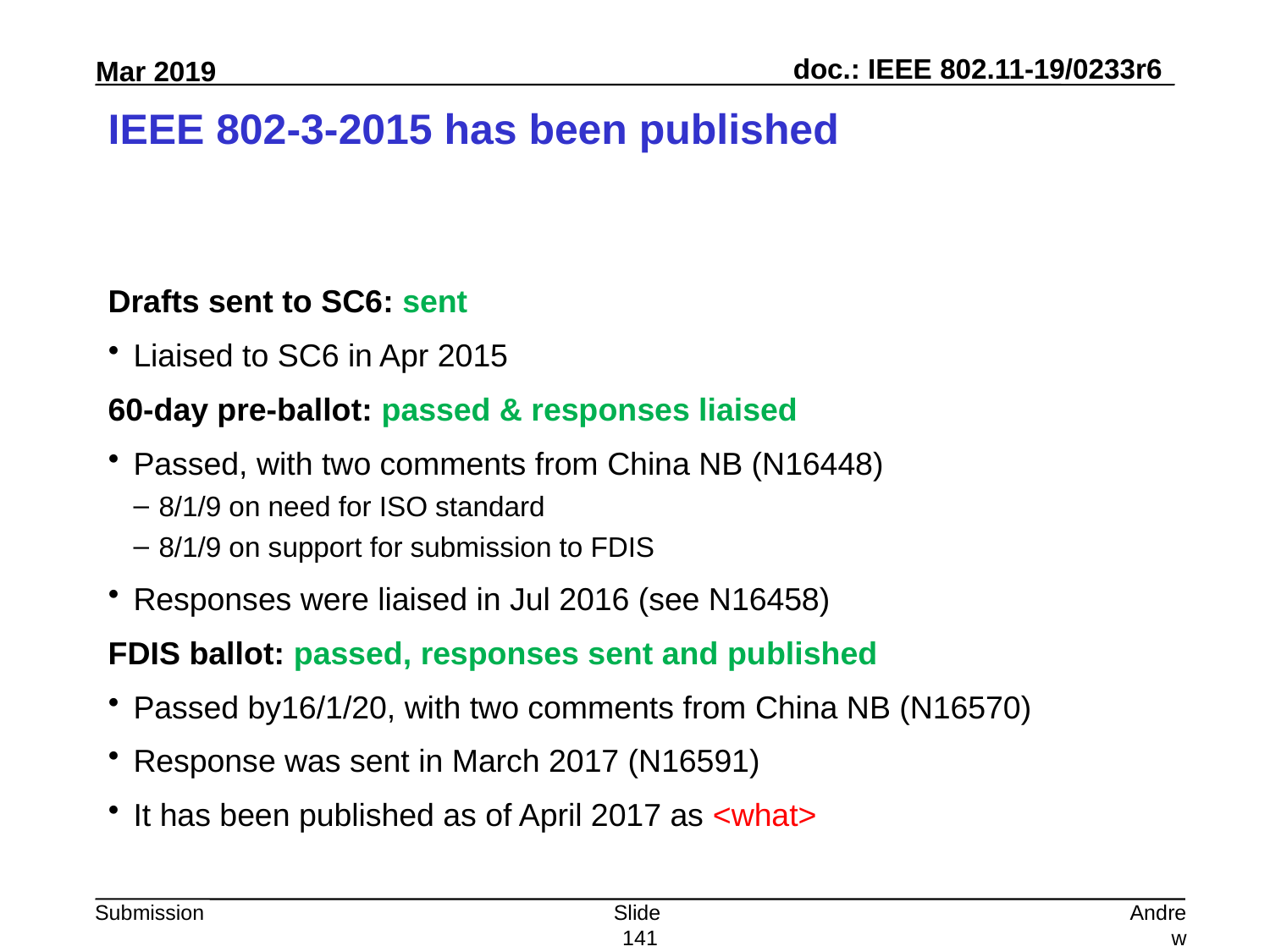

# IEEE 802-3-2015 has been published
Drafts sent to SC6: sent
Liaised to SC6 in Apr 2015
60-day pre-ballot: passed & responses liaised
Passed, with two comments from China NB (N16448)
8/1/9 on need for ISO standard
8/1/9 on support for submission to FDIS
Responses were liaised in Jul 2016 (see N16458)
FDIS ballot: passed, responses sent and published
Passed by16/1/20, with two comments from China NB (N16570)
Response was sent in March 2017 (N16591)
It has been published as of April 2017 as <what>

Slide 141
Andrew Myles, Cisco